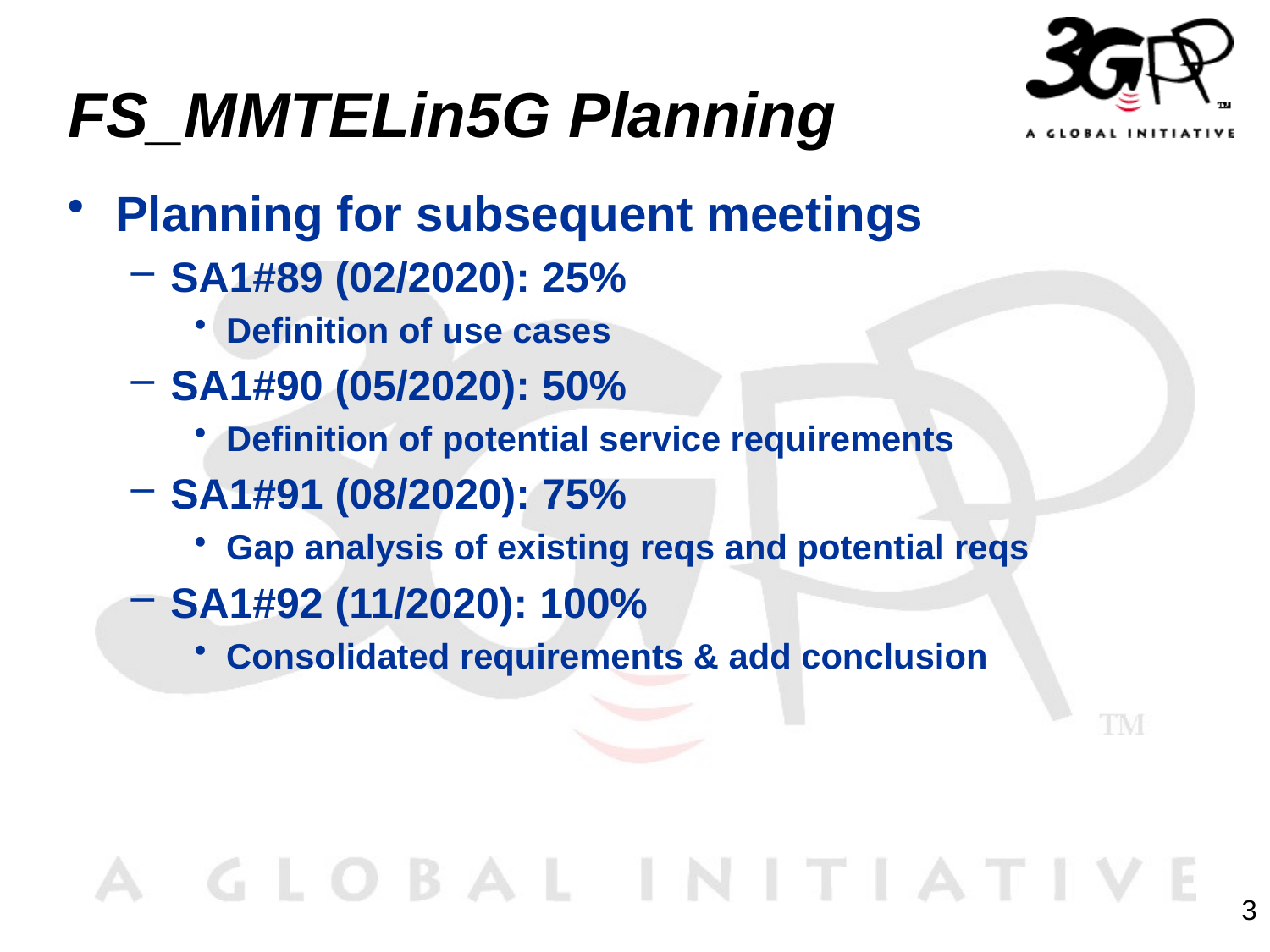

# FS_MMTELin5G Planning
Planning for subsequent meetings
SA1#89 (02/2020): 25%
Definition of use cases
SA1#90 (05/2020): 50%
Definition of potential service requirements
SA1#91 (08/2020): 75%
Gap analysis of existing reqs and potential reqs
SA1#92 (11/2020): 100%
Consolidated requirements & add conclusion

3